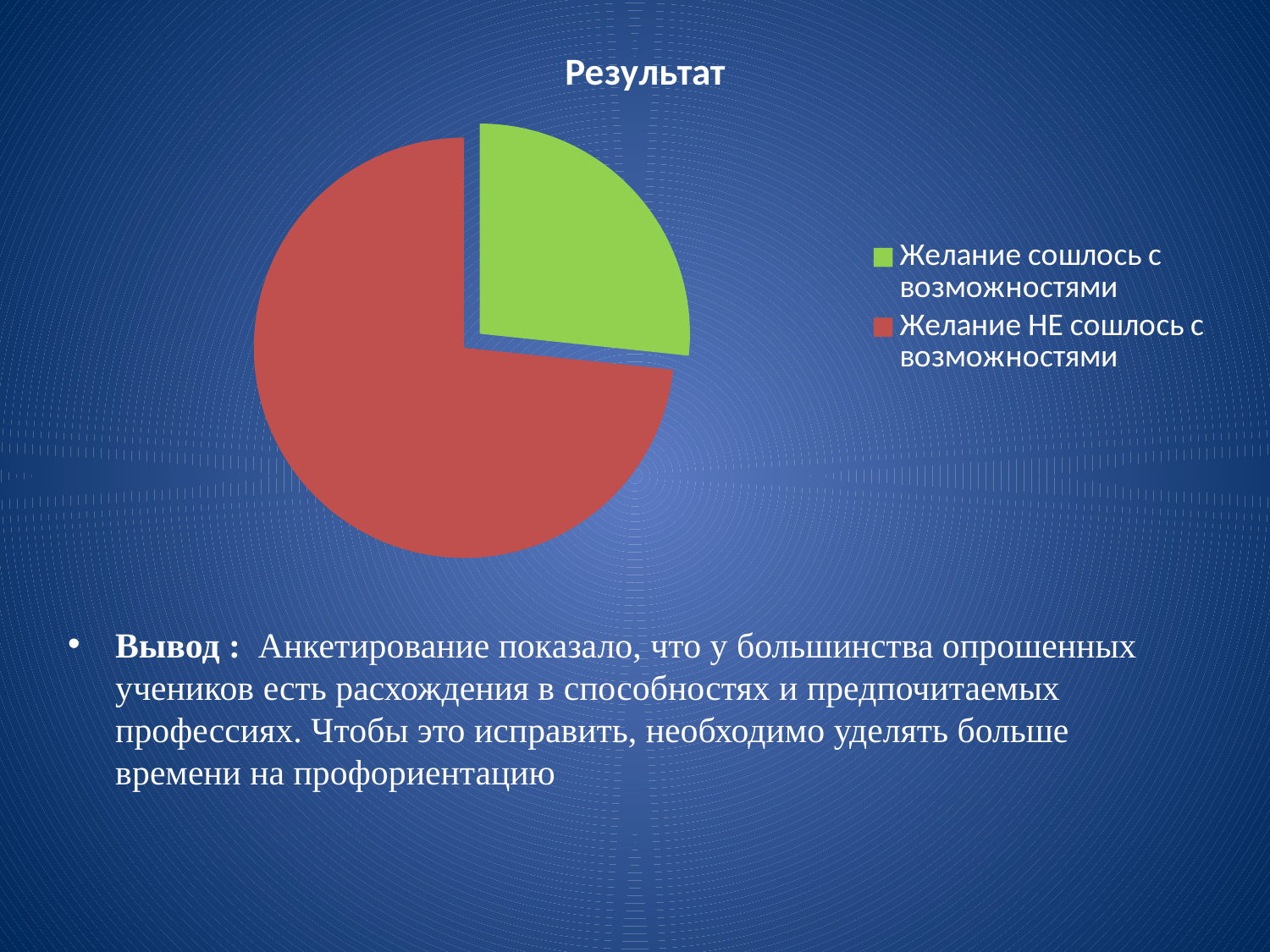

### Chart:

| Category | Результат |
|---|---|
| Желание сошлось с возможностями | 4.0 |
| Желание НЕ сошлось с возможностями | 11.0 |
Вывод :  Анкетирование показало, что у большинства опрошенных учеников есть расхождения в способностях и предпочитаемых профессиях. Чтобы это исправить, необходимо уделять больше времени на профориентацию